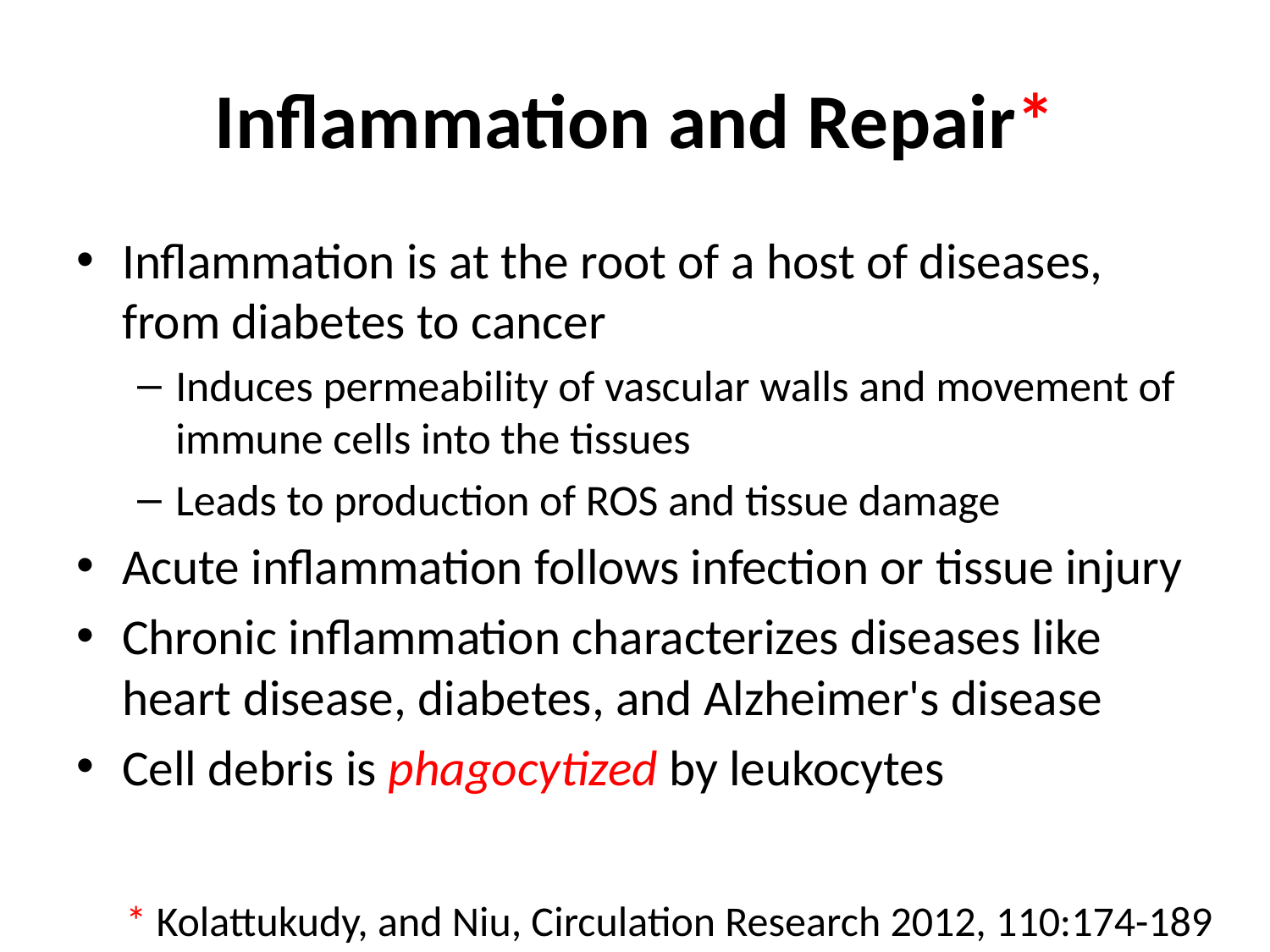

# Inflammation and Repair*
Inflammation is at the root of a host of diseases, from diabetes to cancer
Induces permeability of vascular walls and movement of immune cells into the tissues
Leads to production of ROS and tissue damage
Acute inflammation follows infection or tissue injury
Chronic inflammation characterizes diseases like heart disease, diabetes, and Alzheimer's disease
Cell debris is phagocytized by leukocytes

* Kolattukudy, and Niu, Circulation Research 2012, 110:174-189